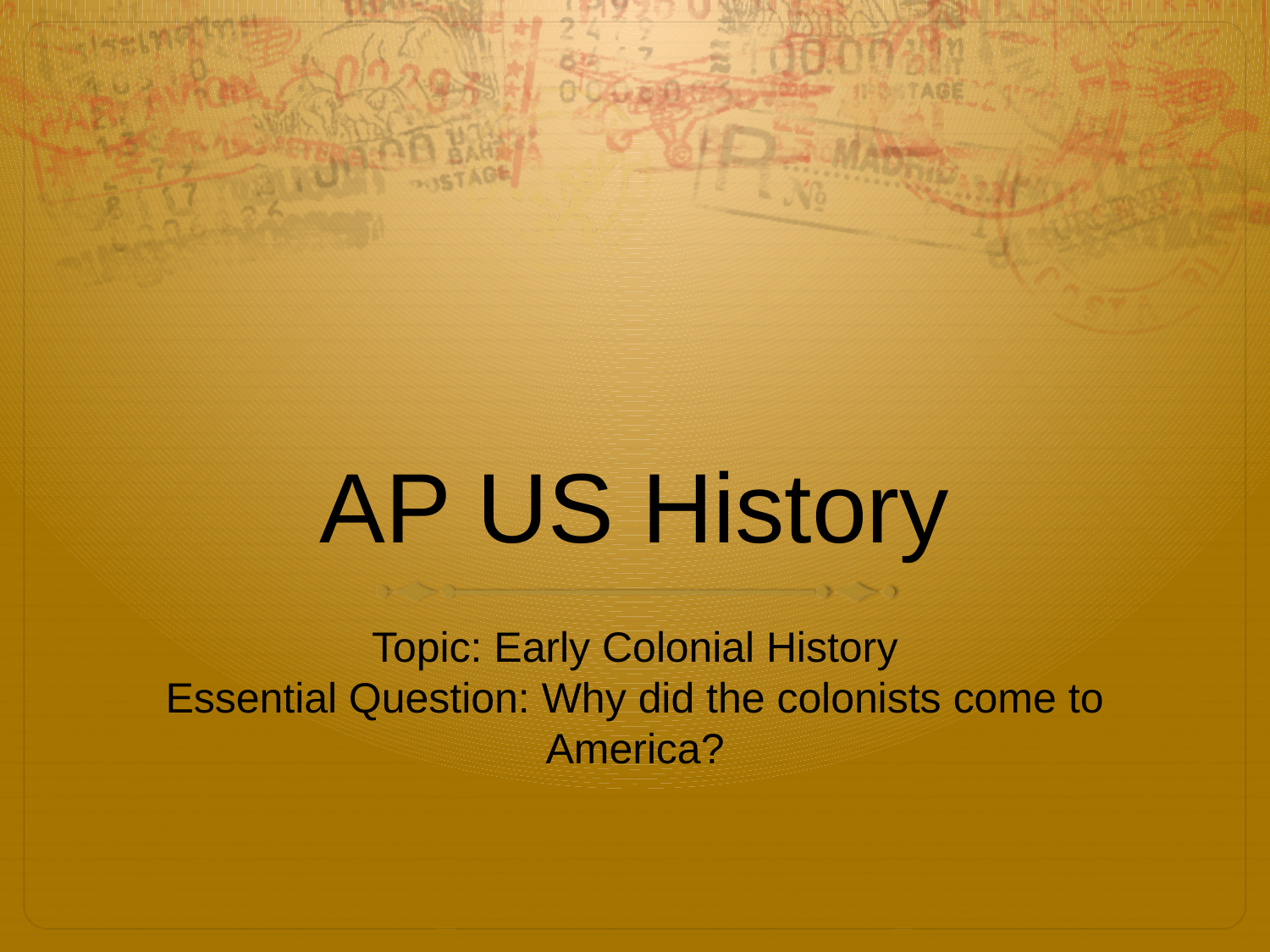

# AP US History
Topic: Early Colonial History
Essential Question: Why did the colonists come to America?